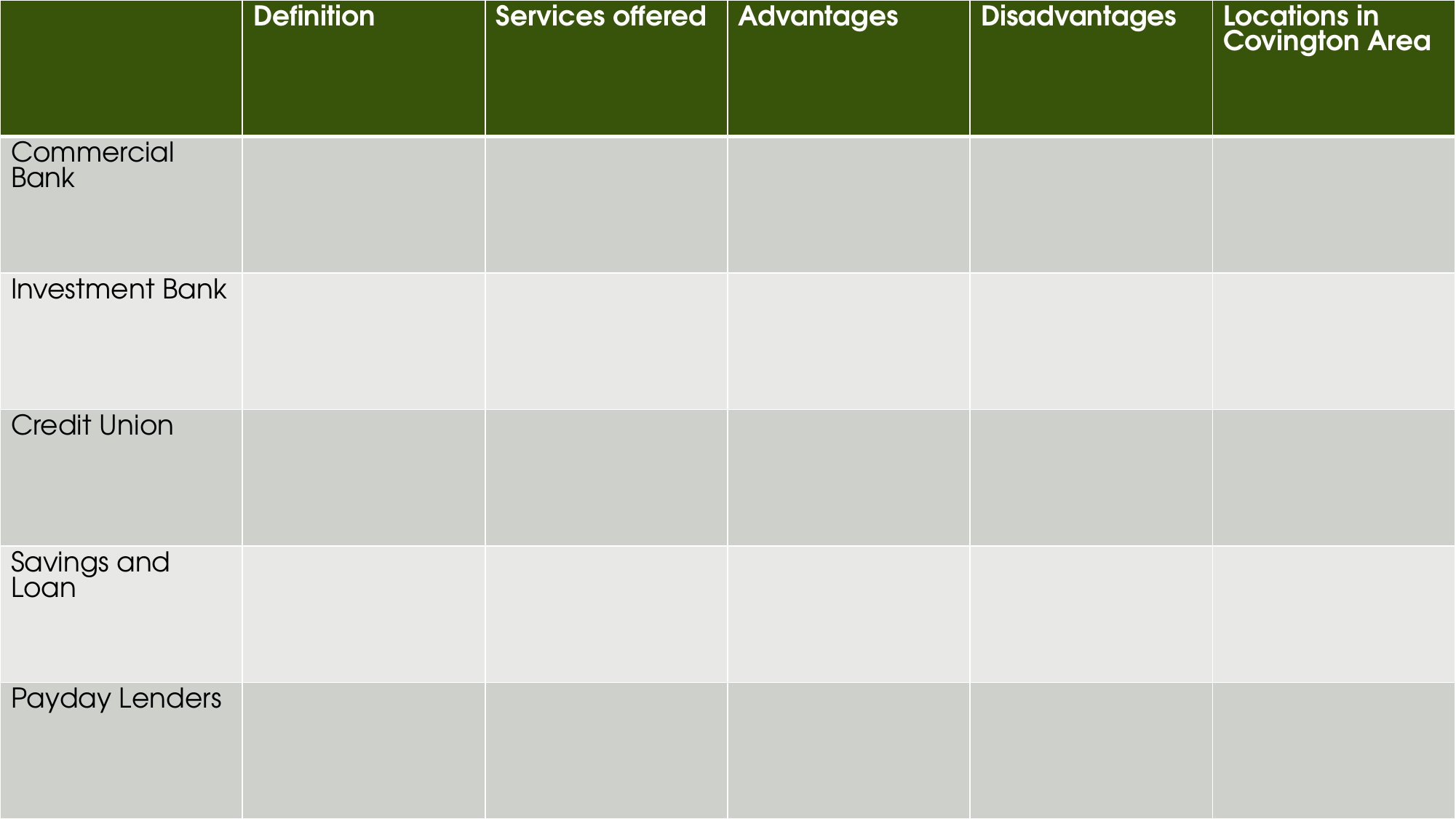

|  | Definition | Services offered | Advantages | Disadvantages | Locations in Covington Area |
| --- | --- | --- | --- | --- | --- |
| Commercial Bank |  |  |  |  |  |
| Investment Bank |  |  |  |  |  |
| Credit Union |  |  |  |  |  |
| Savings and Loan |  |  |  |  |  |
| Payday Lenders |  |  |  |  |  |